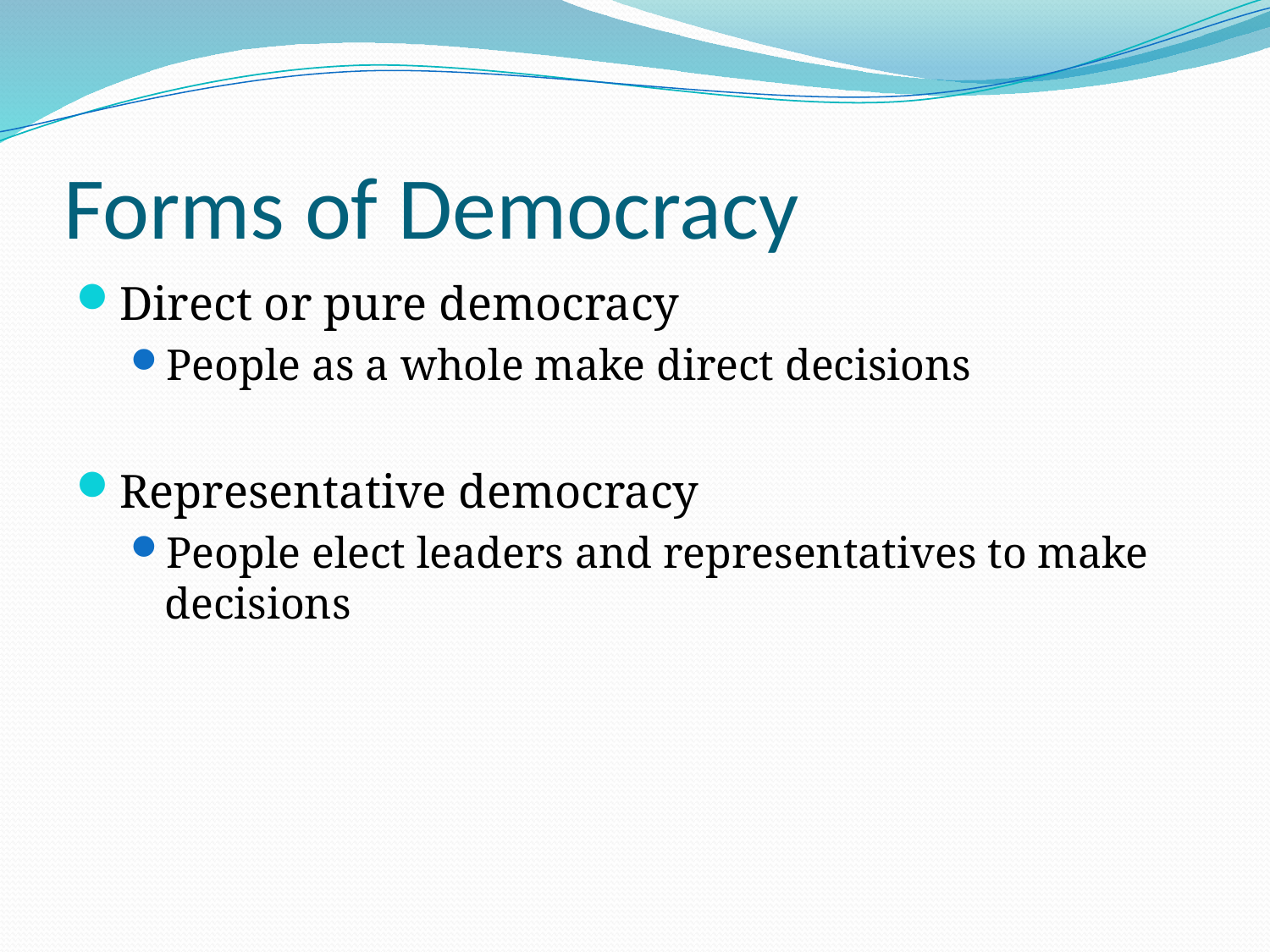

# Forms of Democracy
Direct or pure democracy
People as a whole make direct decisions

Representative democracy
People elect leaders and representatives to make decisions